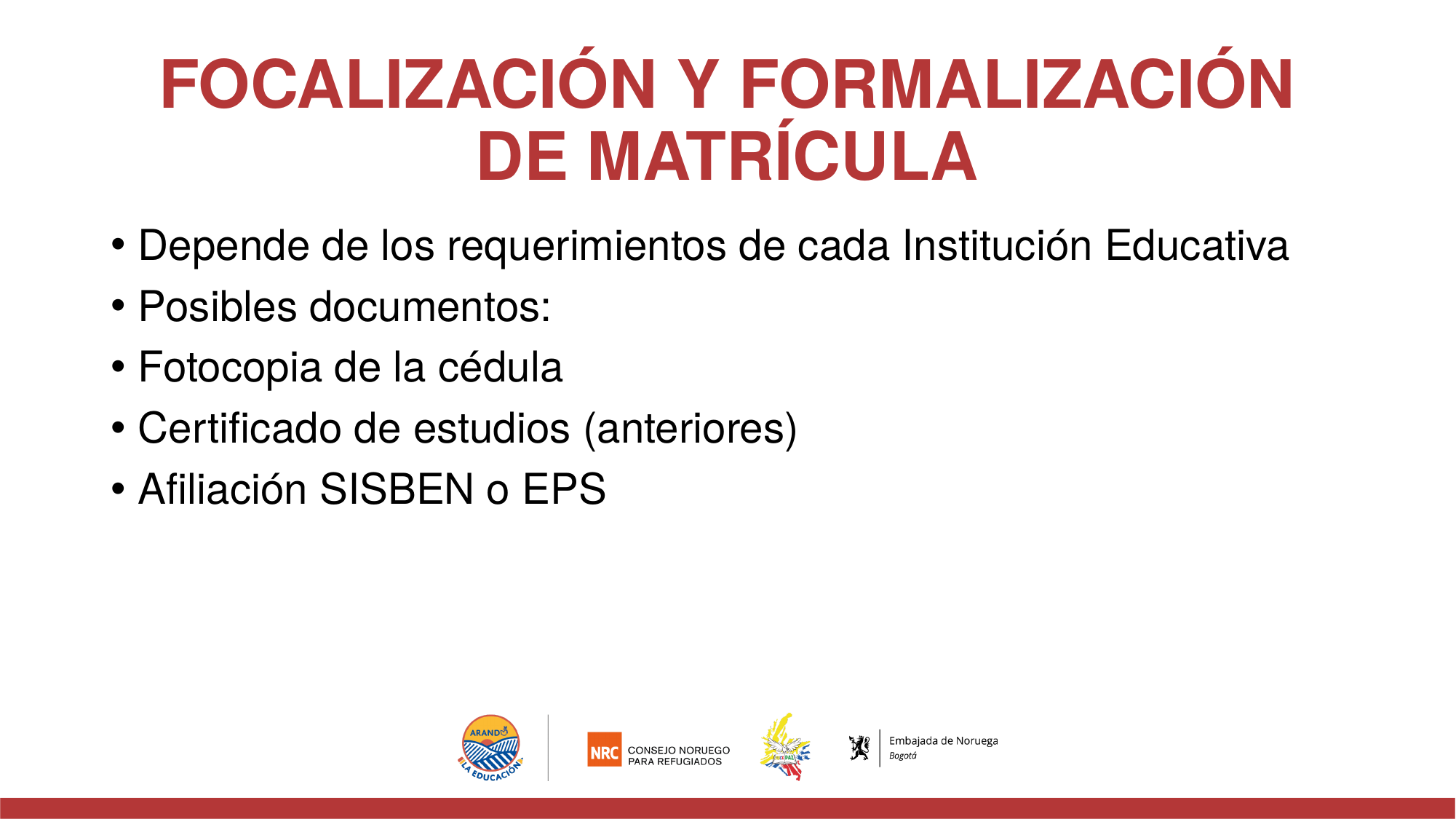

# FOCALIZACIÓN Y FORMALIZACIÓN DE MATRÍCULA
Depende de los requerimientos de cada Institución Educativa
Posibles documentos:
Fotocopia de la cédula
Certificado de estudios (anteriores)
Afiliación SISBEN o EPS